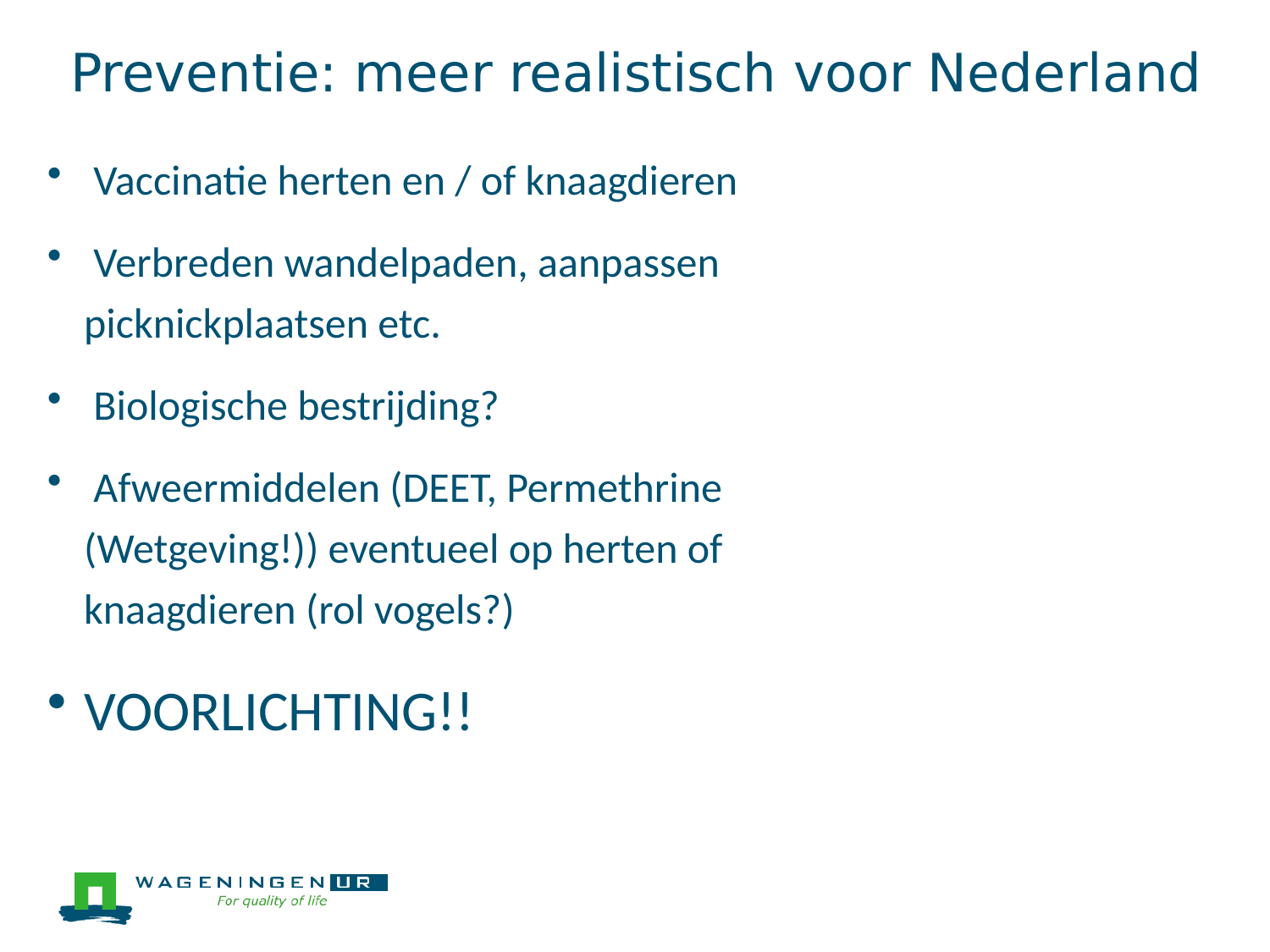

# Preventie: meer realistisch voor Nederland
 Vaccinatie herten en / of knaagdieren
 Verbreden wandelpaden, aanpassen picknickplaatsen etc.
 Biologische bestrijding?
 Afweermiddelen (DEET, Permethrine (Wetgeving!)) eventueel op herten of knaagdieren (rol vogels?)
VOORLICHTING!!